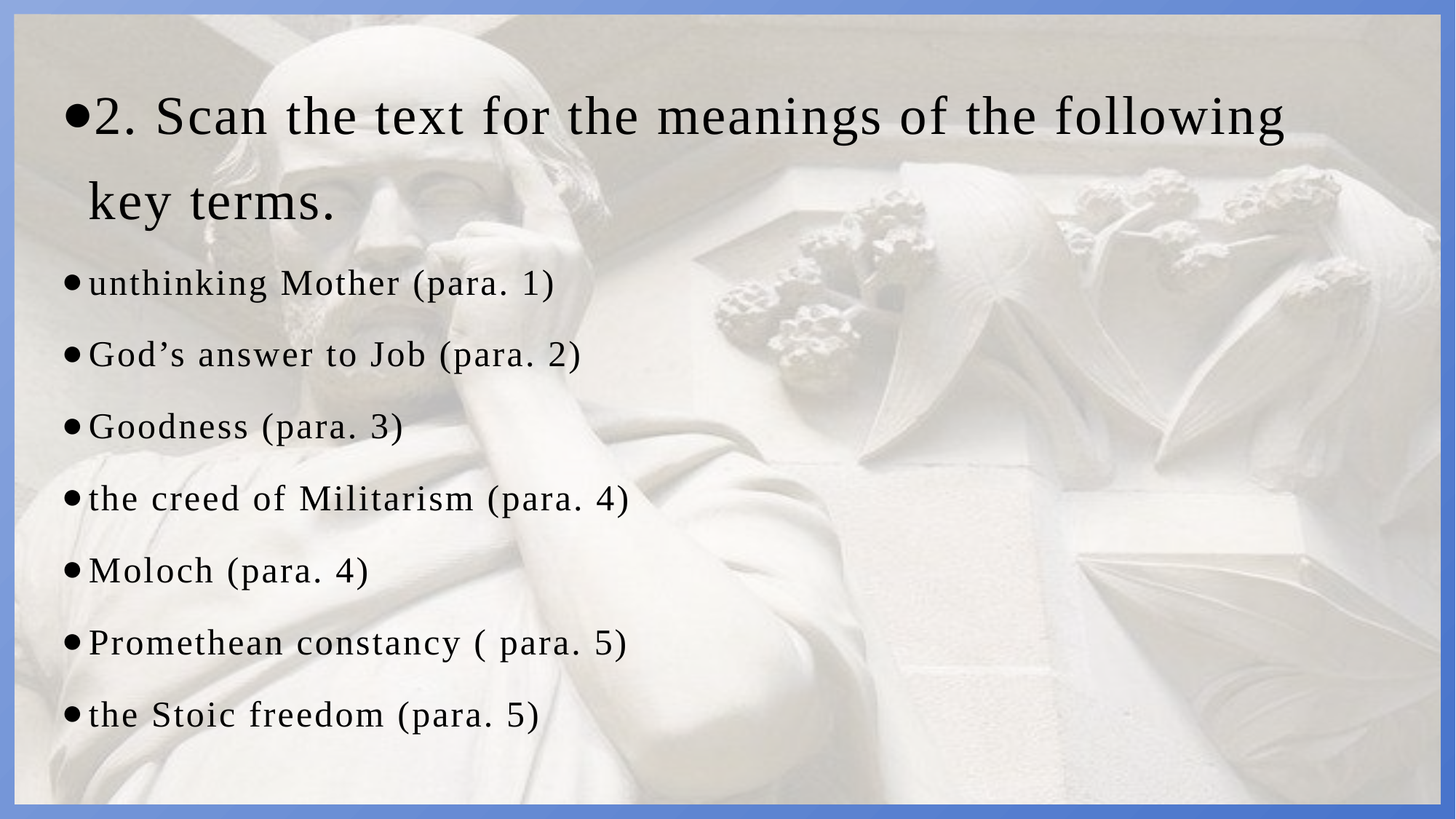

2. Scan the text for the meanings of the following key terms.
unthinking Mother (para. 1)
God’s answer to Job (para. 2)
Goodness (para. 3)
the creed of Militarism (para. 4)
Moloch (para. 4)
Promethean constancy ( para. 5)
the Stoic freedom (para. 5)